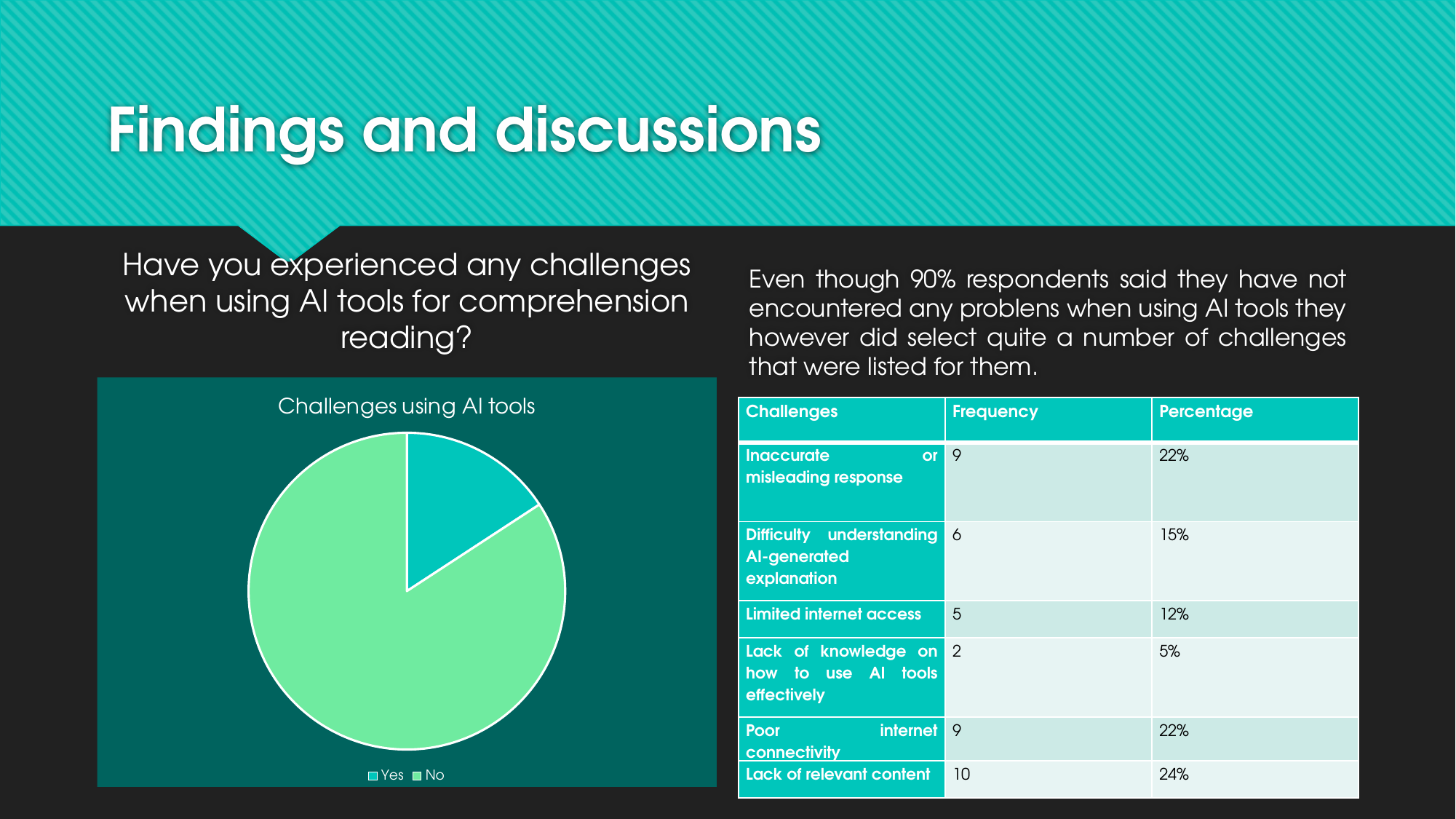

# Findings and discussions
Even though 90% respondents said they have not encountered any problens when using AI tools they however did select quite a number of challenges that were listed for them.
Have you experienced any challenges when using AI tools for comprehension reading?

### Chart:

| Category | Challenges using AI tools |
|---|---|
| Yes | 0.6 |
| No | 3.2 |
| Challenges | Frequency | Percentage |
| --- | --- | --- |
| Inaccurate or misleading response | 9 | 22% |
| Difficulty understanding AI-generated explanation | 6 | 15% |
| Limited internet access | 5 | 12% |
| Lack of knowledge on how to use AI tools effectively | 2 | 5% |
| Poor internet connectivity | 9 | 22% |
| Lack of relevant content | 10 | 24% |